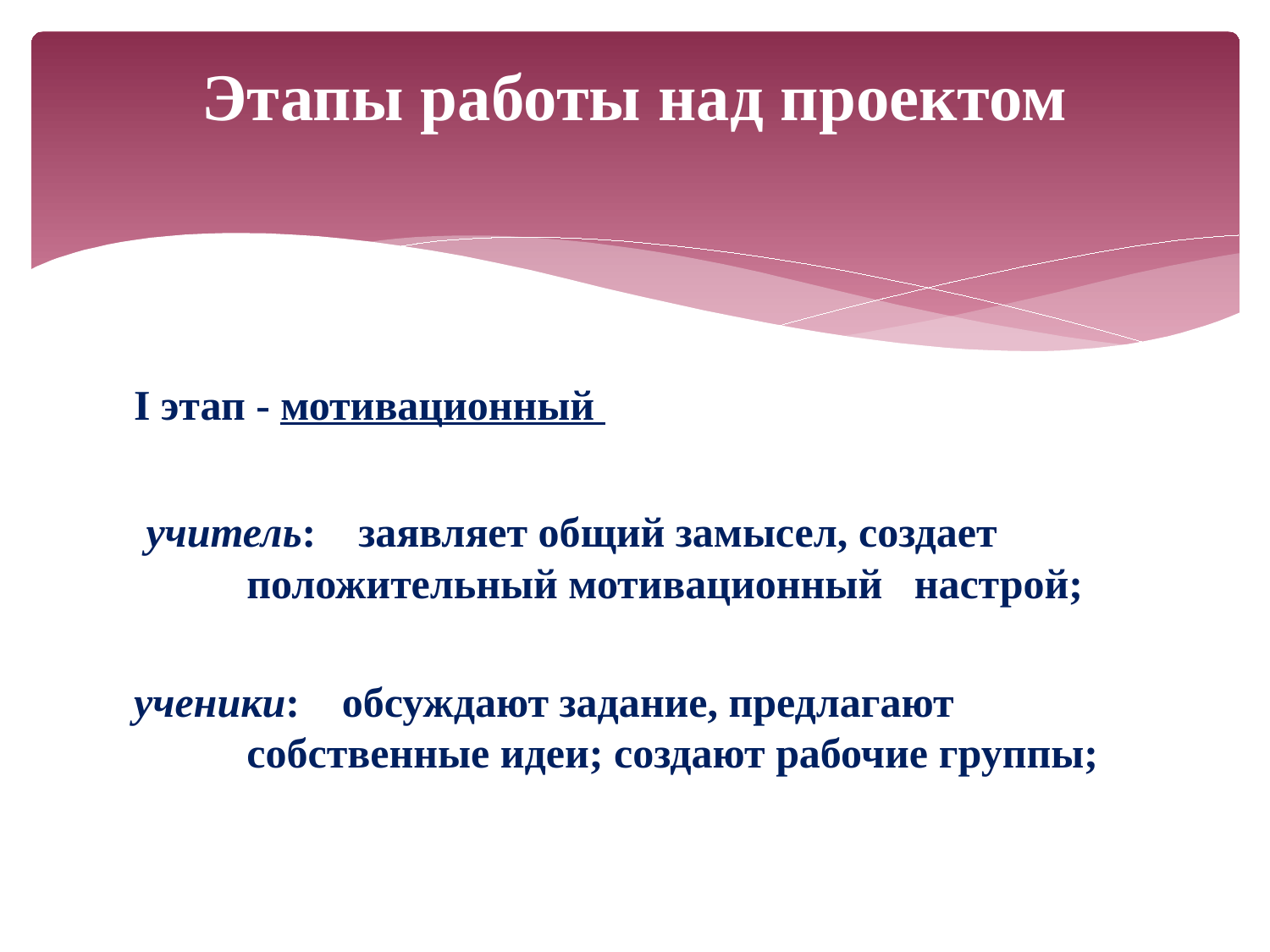

# Этапы работы над проектом
I этап - мотивационный

 учитель:    заявляет общий замысел, создает положительный мотивационный   настрой;

ученики:    обсуждают задание, предлагают собственные идеи; создают рабочие группы;